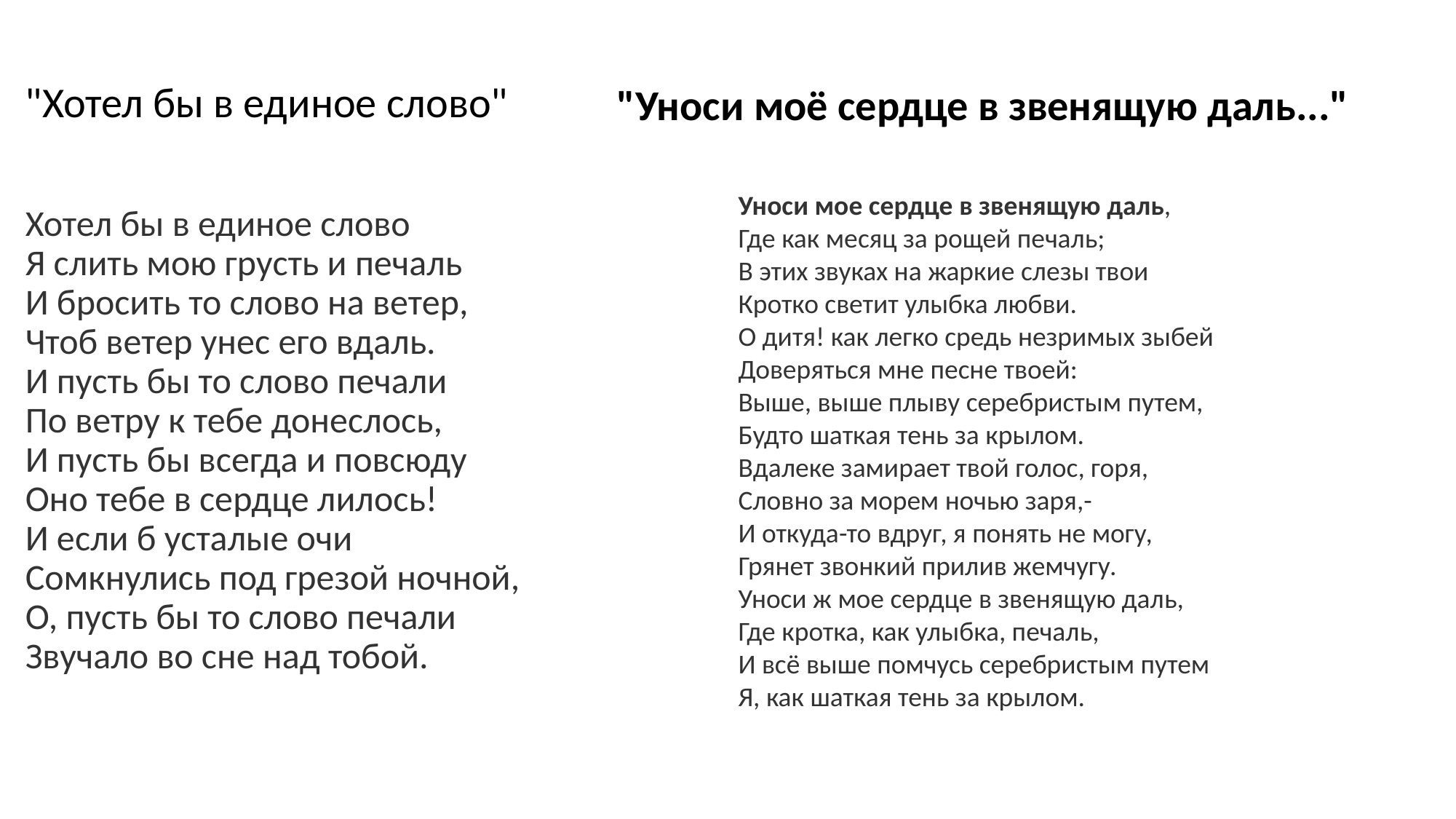

# "Хотел бы в единое слово"
"Уноси моё сердце в звенящую даль..."
Уноси мое сердце в звенящую даль,
Где как месяц за рощей печаль;
В этих звуках на жаркие слезы твои
Кротко светит улыбка любви.
О дитя! как легко средь незримых зыбей
Доверяться мне песне твоей:
Выше, выше плыву серебристым путем,
Будто шаткая тень за крылом.
Вдалеке замирает твой голос, горя,
Словно за морем ночью заря,-
И откуда-то вдруг, я понять не могу,
Грянет звонкий прилив жемчугу.
Уноси ж мое сердце в звенящую даль,
Где кротка, как улыбка, печаль,
И всё выше помчусь серебристым путем
Я, как шаткая тень за крылом.

Хотел бы в единое слово
Я слить мою грусть и печаль
И бросить то слово на ветер,
Чтоб ветер унес его вдаль.
И пусть бы то слово печали
По ветру к тебе донеслось,
И пусть бы всегда и повсюду
Оно тебе в сердце лилось!
И если б усталые очи
Сомкнулись под грезой ночной,
О, пусть бы то слово печали
Звучало во сне над тобой.